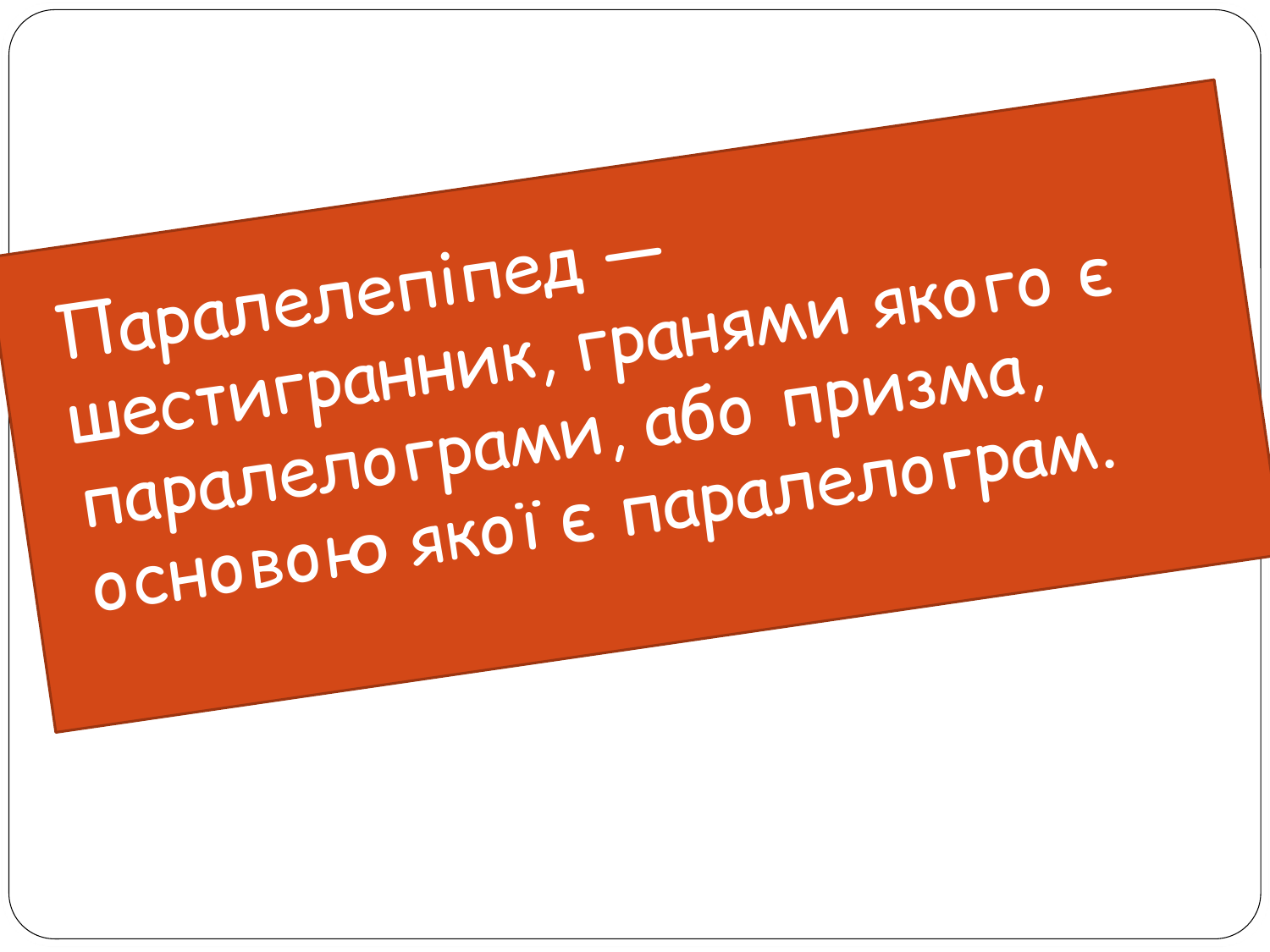

Паралелепіпед — шестигранник, гранями якого є паралелограми, або призма, основою якої є паралелограм.